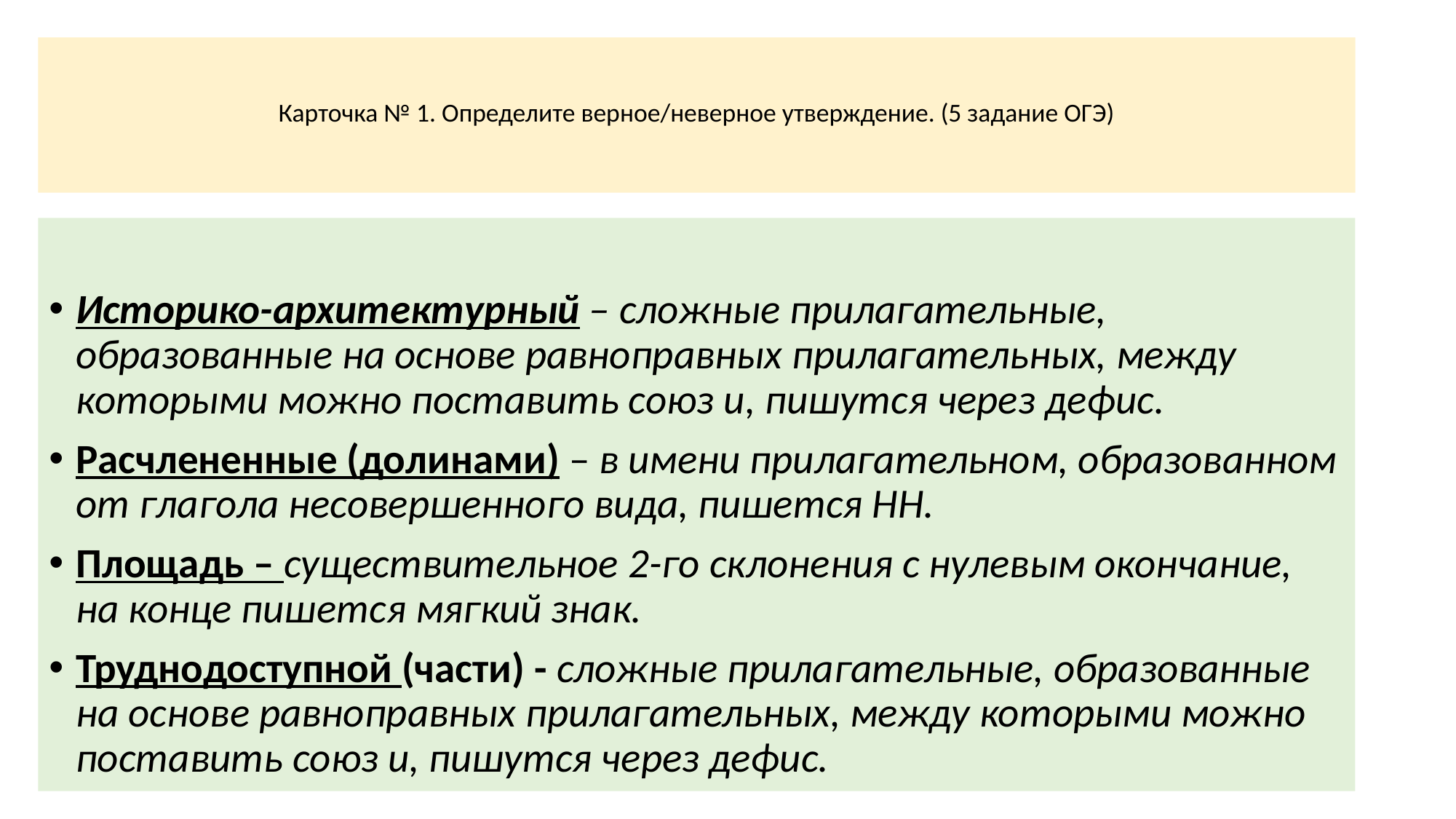

# Карточка № 1. Определите верное/неверное утверждение. (5 задание ОГЭ)

Историко-архитектурный – сложные прилагательные, образованные на основе равноправных прилагательных, между которыми можно поставить союз и, пишутся через дефис.
Расчлененные (долинами) – в имени прилагательном, образованном от глагола несовершенного вида, пишется НН.
Площадь – существительное 2-го склонения с нулевым окончание, на конце пишется мягкий знак.
Труднодоступной (части) - сложные прилагательные, образованные на основе равноправных прилагательных, между которыми можно поставить союз и, пишутся через дефис.